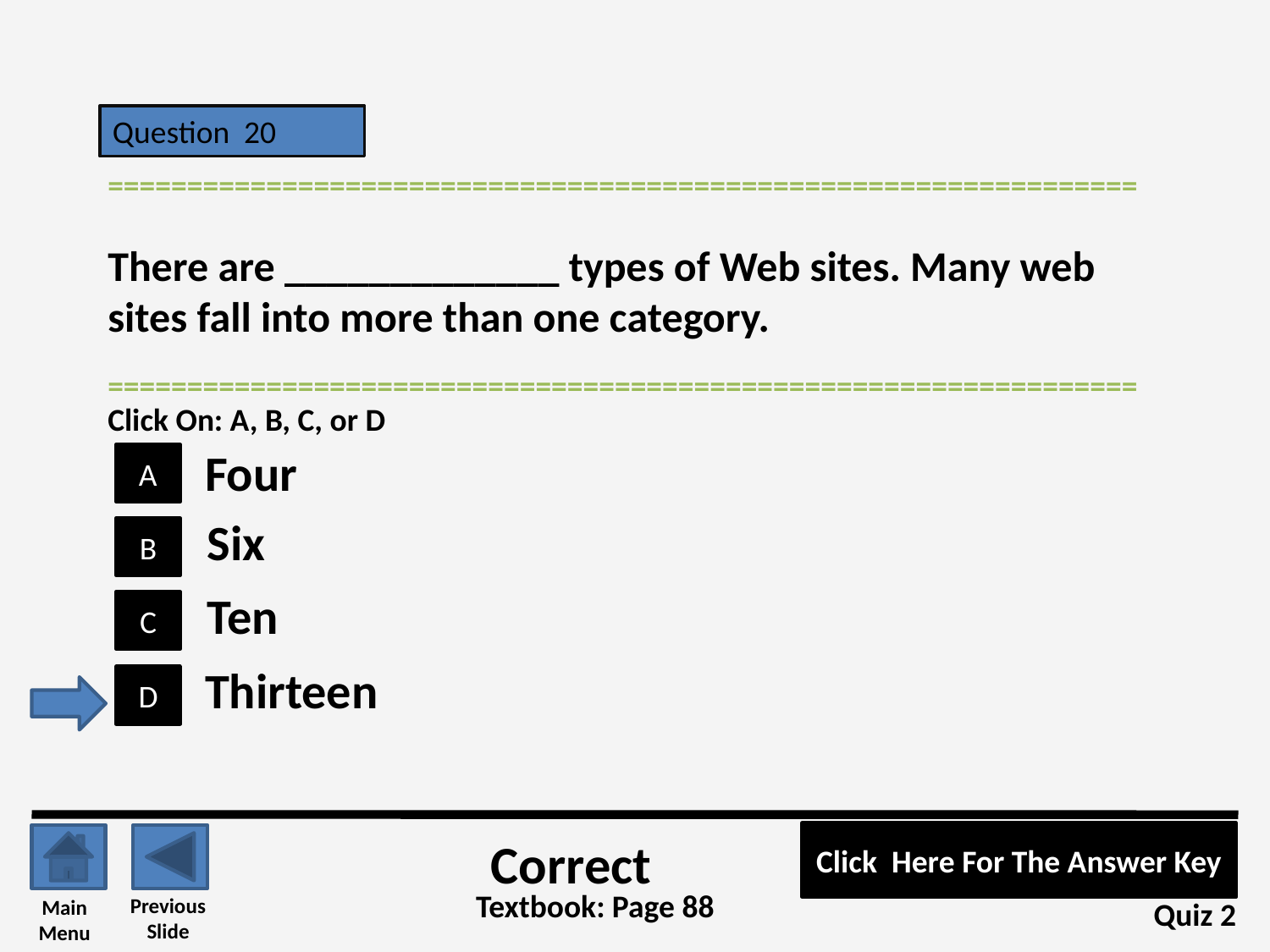

Question  20
=================================================================
There are _____________ types of Web sites. Many web sites fall into more than one category.
=================================================================
Click On: A, B, C, or D

Four
A

Six
B
Ten
C

Thirteen
D

Click  Here For The Answer Key

Correct
Textbook: Page 88
Previous
Slide
Main
Menu
Quiz 2